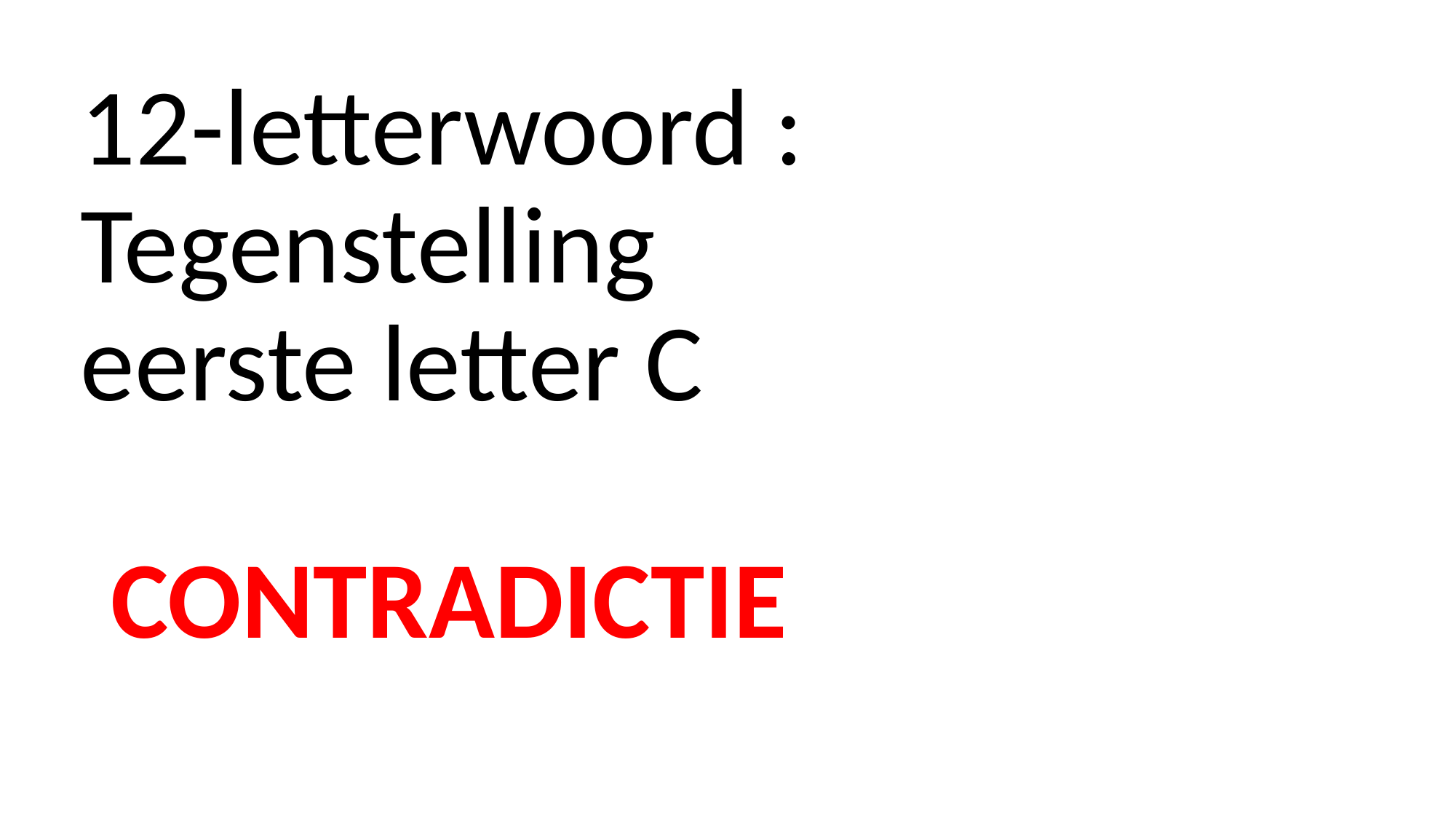

# 12-letterwoord : Tegenstelling eerste letter C
CONTRADICTIE